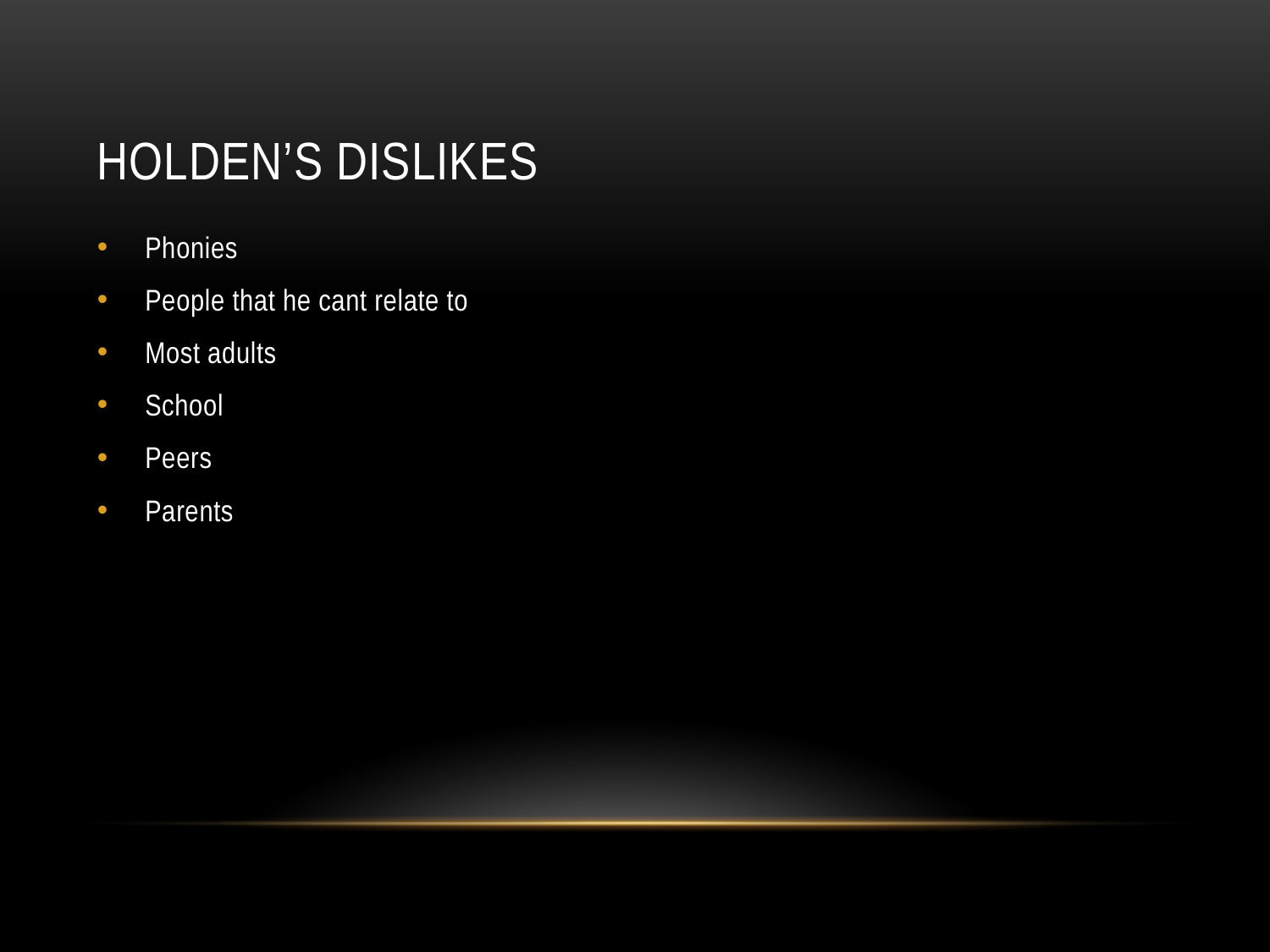

# Holden’s dislikes
Phonies
People that he cant relate to
Most adults
School
Peers
Parents